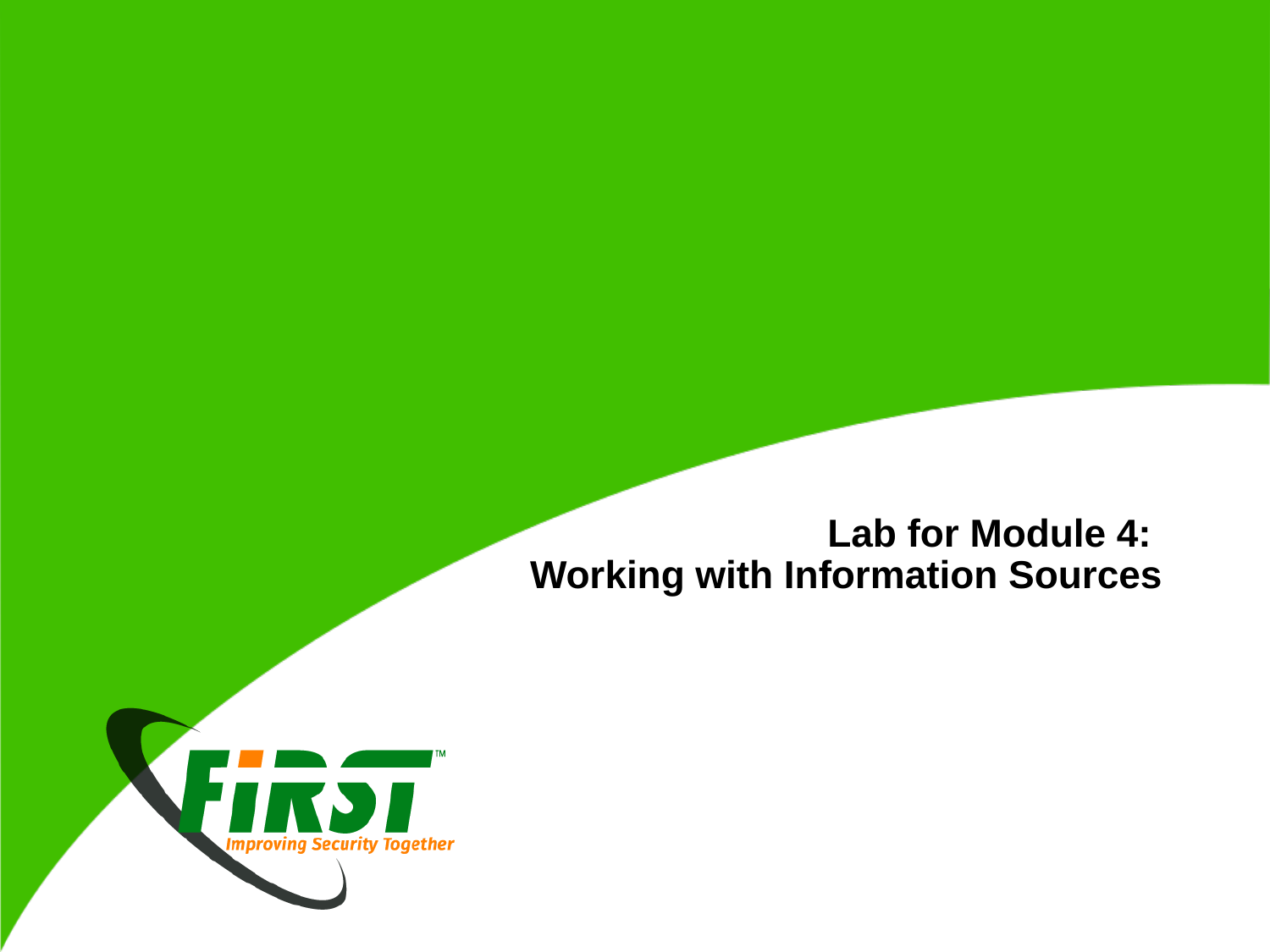

# Lab for Module 4: Working with Information Sources